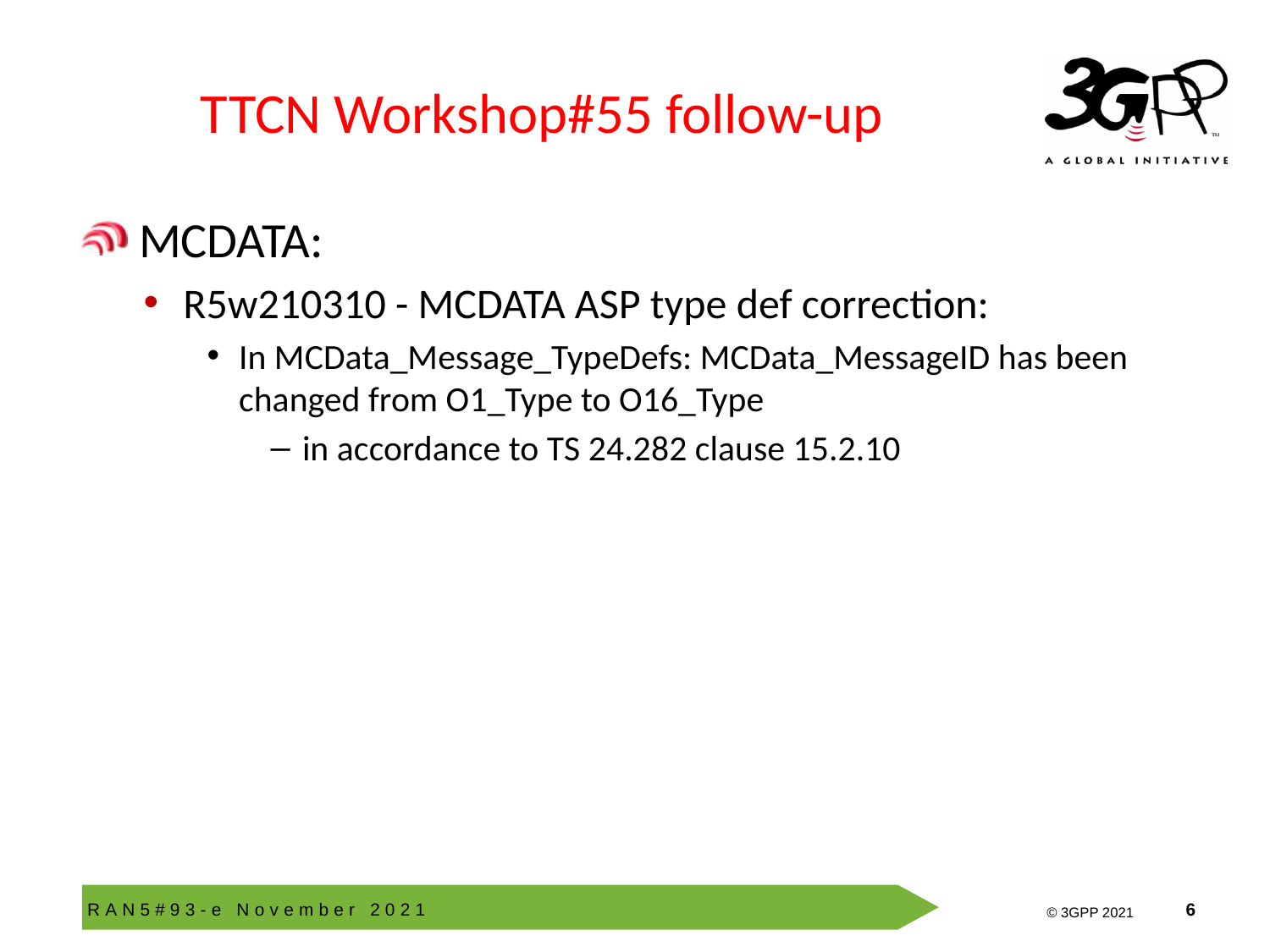

# TTCN Workshop#55 follow-up
 MCDATA:
R5w210310 - MCDATA ASP type def correction:
In MCData_Message_TypeDefs: MCData_MessageID has been changed from O1_Type to O16_Type
in accordance to TS 24.282 clause 15.2.10